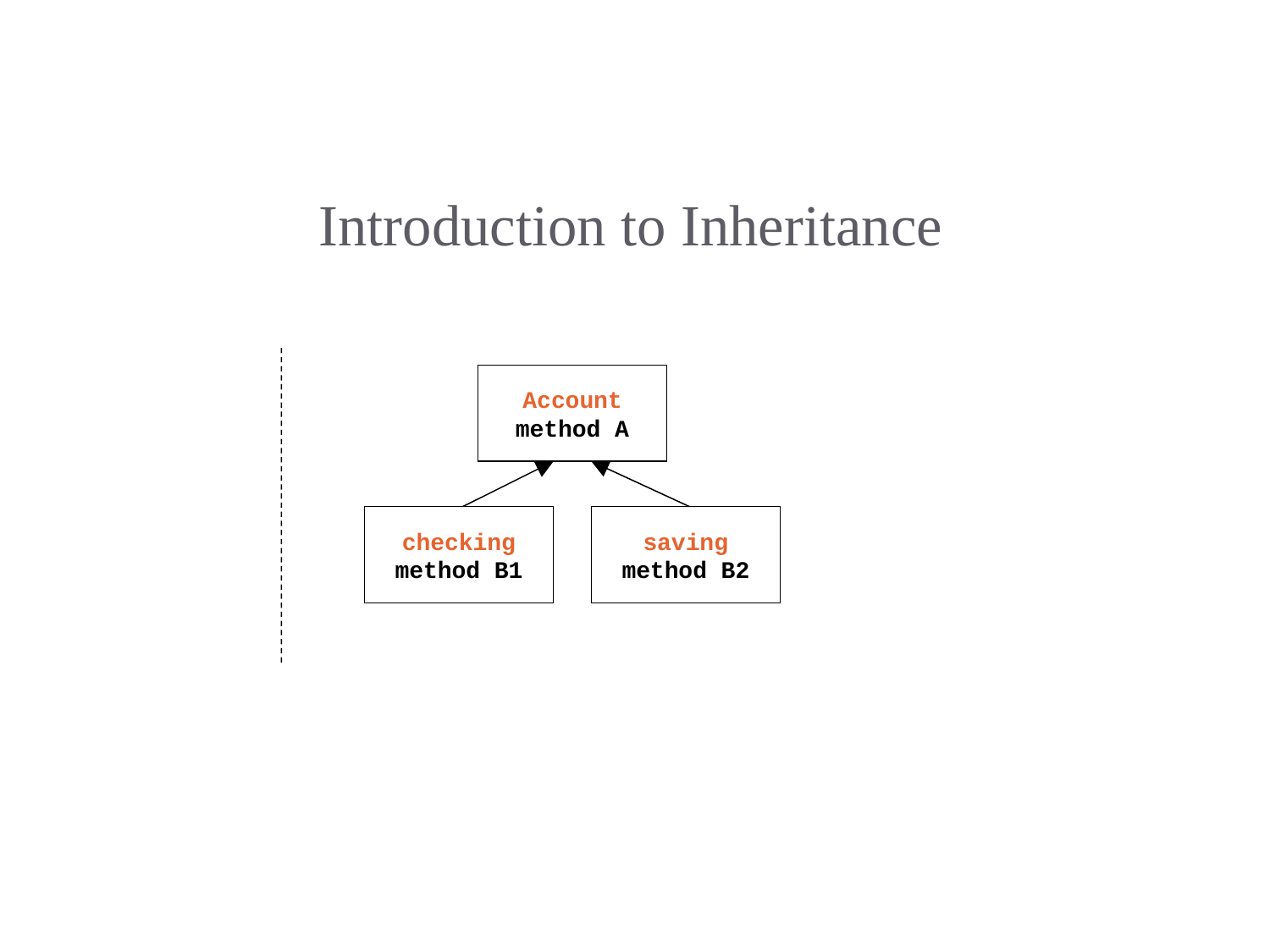

Introduction to Inheritance

Account
method A

superclass

checking
method B1
saving
method B2
subclass